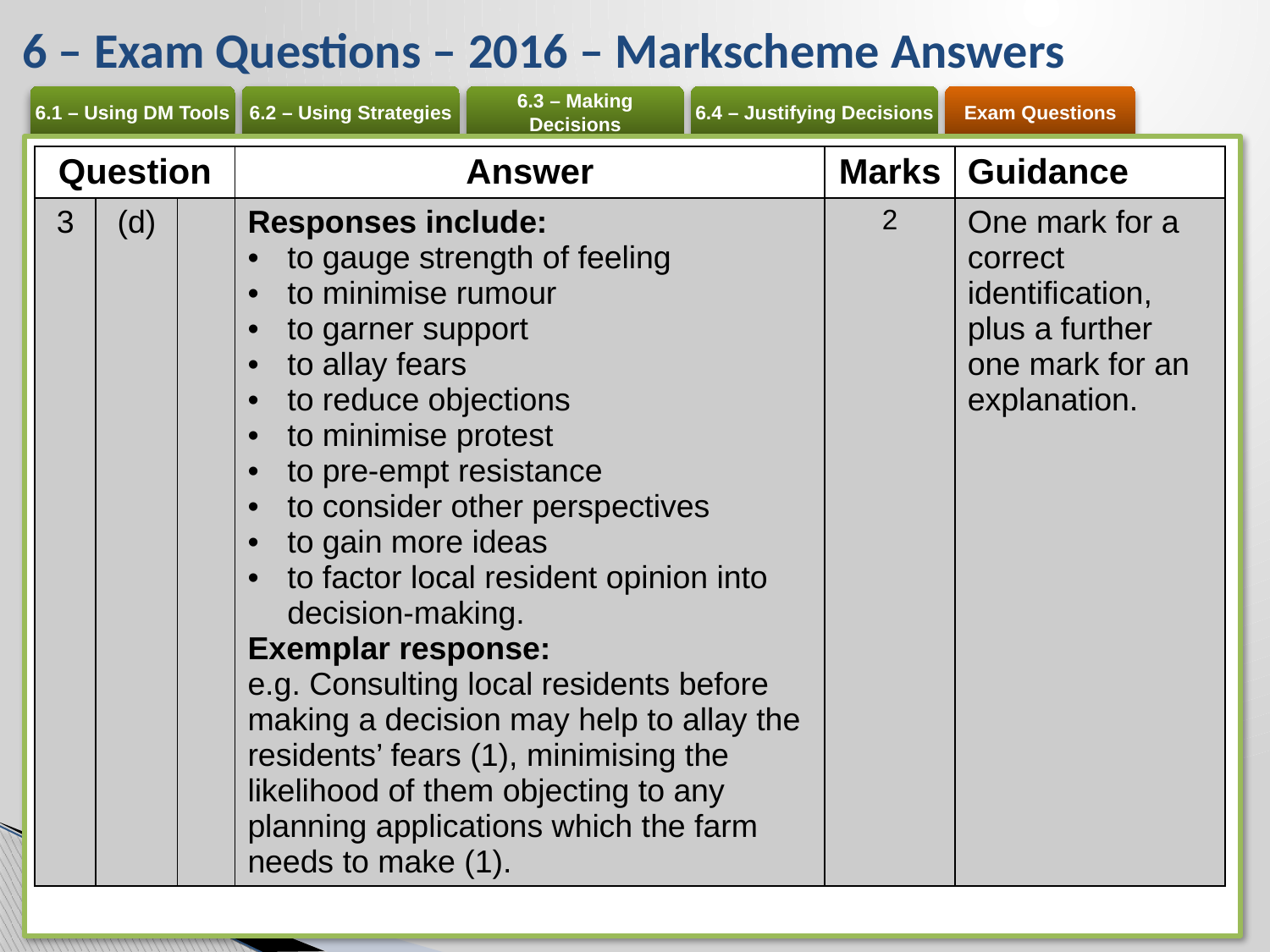

# 6 – Exam Questions – 2016 – Markscheme Answers
| Question |  |  | Answer | Marks | Guidance |
| --- | --- | --- | --- | --- | --- |
| 3 | (d) |  | Responses include: to gauge strength of feeling to minimise rumour to garner support to allay fears to reduce objections to minimise protest to pre-empt resistance to consider other perspectives to gain more ideas to factor local resident opinion into decision-making. Exemplar response: e.g. Consulting local residents before making a decision may help to allay the residents’ fears (1), minimising the likelihood of them objecting to any planning applications which the farm needs to make (1). | 2 | One mark for a correct identification, plus a further one mark for an explanation. |